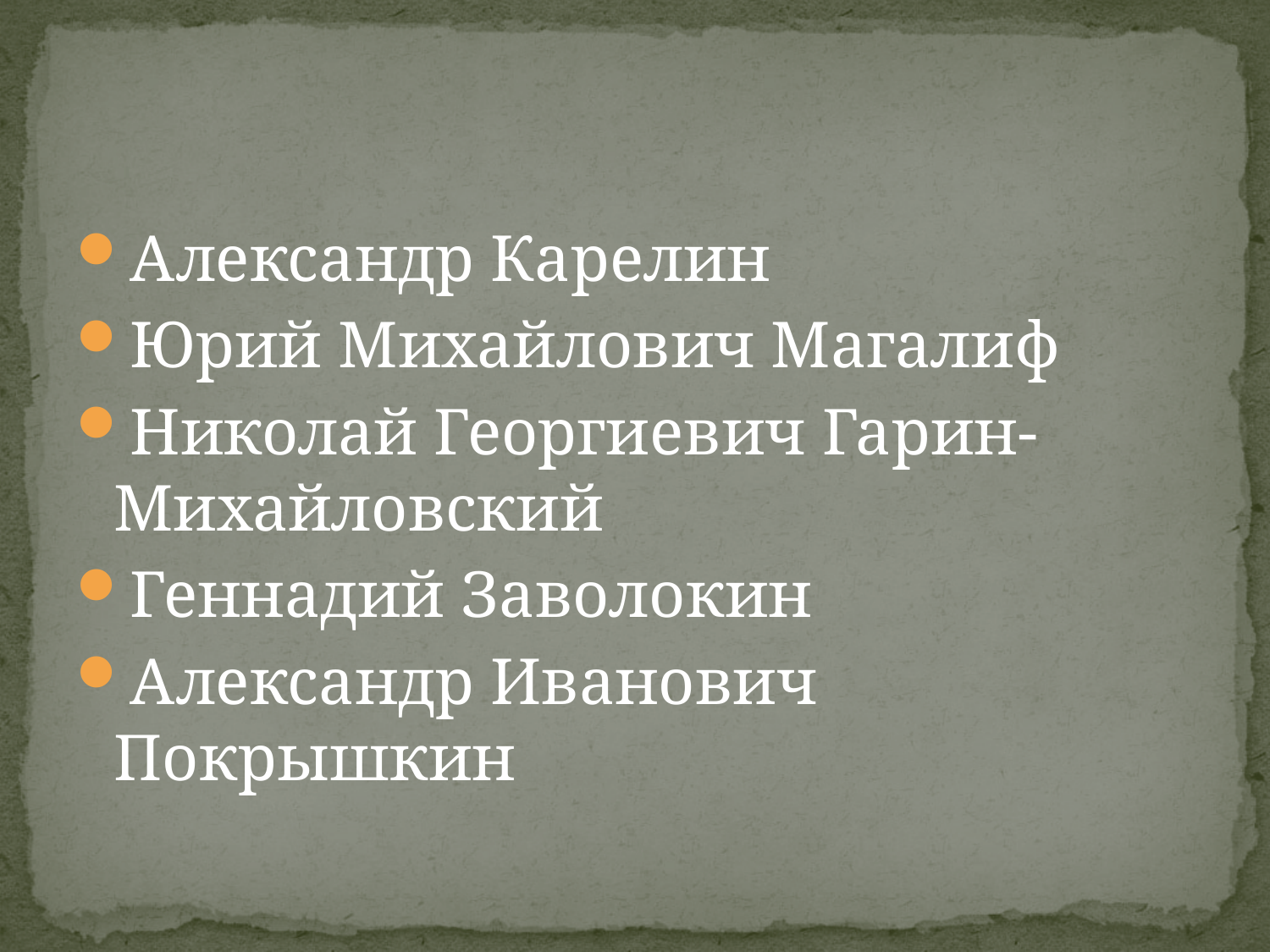

#
Александр Карелин
Юрий Михайлович Магалиф
Николай Георгиевич Гарин-Михайловский
Геннадий Заволокин
Александр Иванович Покрышкин